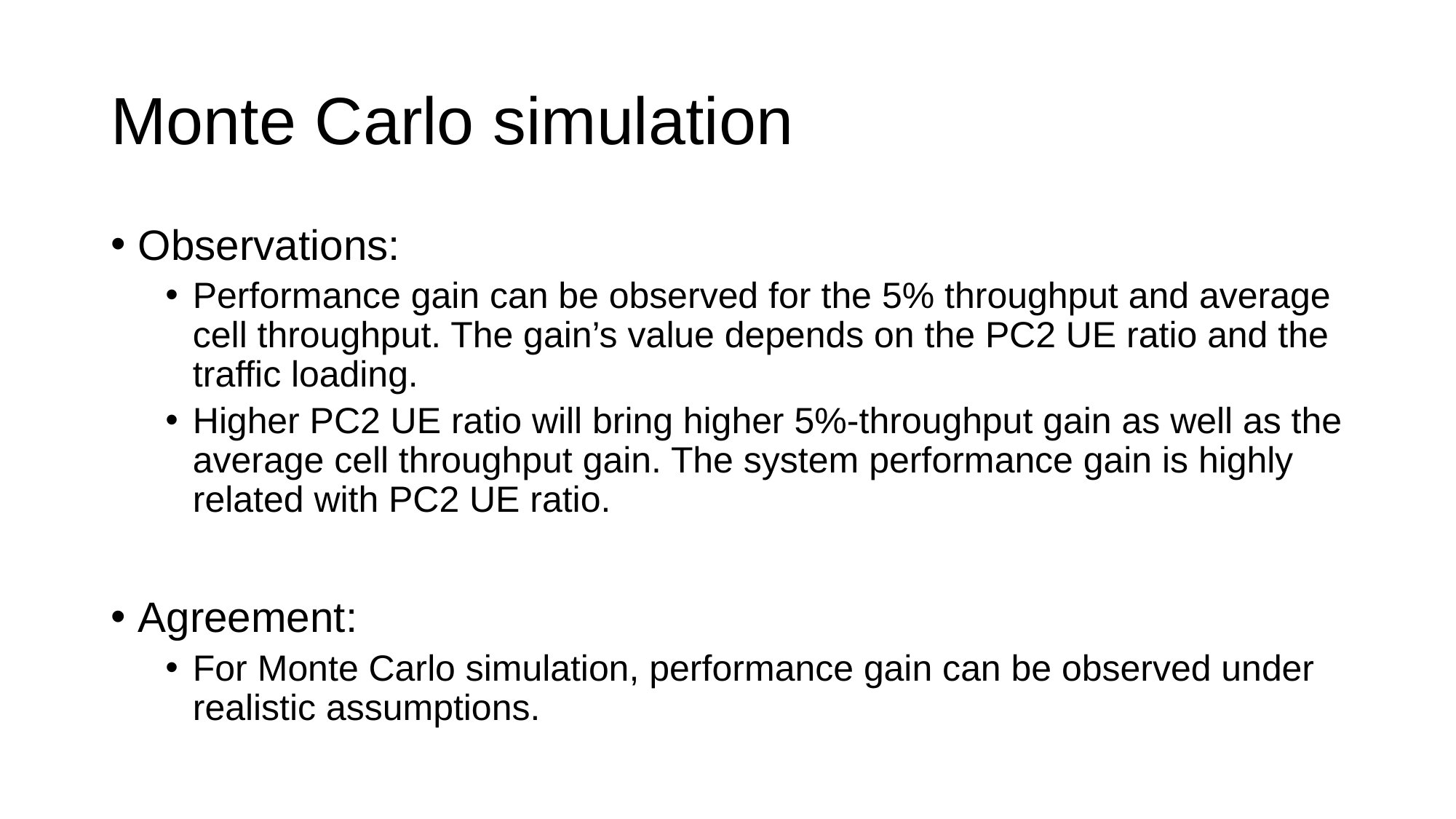

# Monte Carlo simulation
Observations:
Performance gain can be observed for the 5% throughput and average cell throughput. The gain’s value depends on the PC2 UE ratio and the traffic loading.
Higher PC2 UE ratio will bring higher 5%-throughput gain as well as the average cell throughput gain. The system performance gain is highly related with PC2 UE ratio.

Agreement:
For Monte Carlo simulation, performance gain can be observed under realistic assumptions.